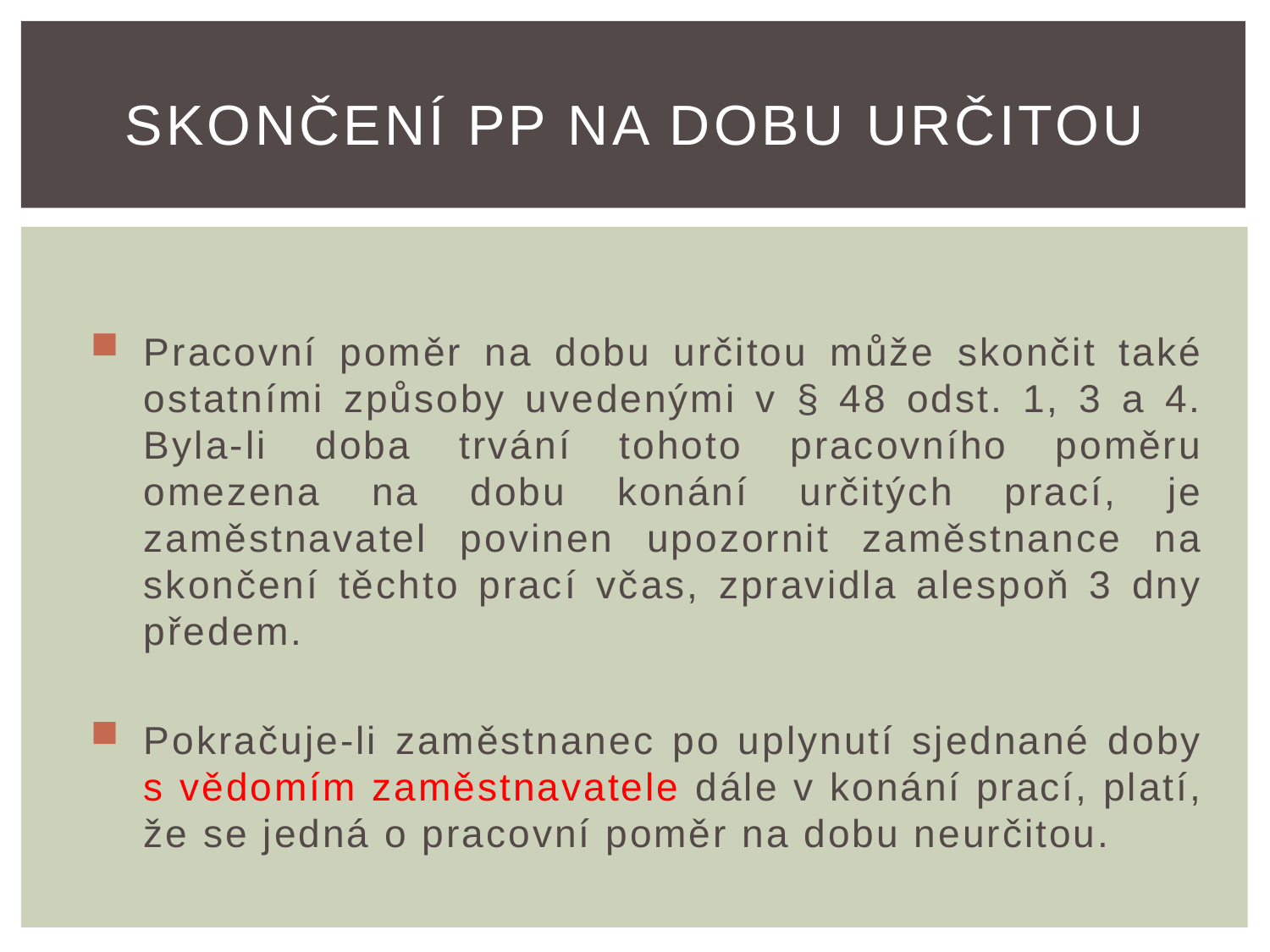

# skončení pp na dobu určitou

Pracovní poměr na dobu určitou může skončit také ostatními způsoby uvedenými v § 48 odst. 1, 3 a 4. Byla-li doba trvání tohoto pracovního poměru omezena na dobu konání určitých prací, je zaměstnavatel povinen upozornit zaměstnance na skončení těchto prací včas, zpravidla alespoň 3 dny předem.

Pokračuje-li zaměstnanec po uplynutí sjednané doby s vědomím zaměstnavatele dále v konání prací, platí, že se jedná o pracovní poměr na dobu neurčitou.